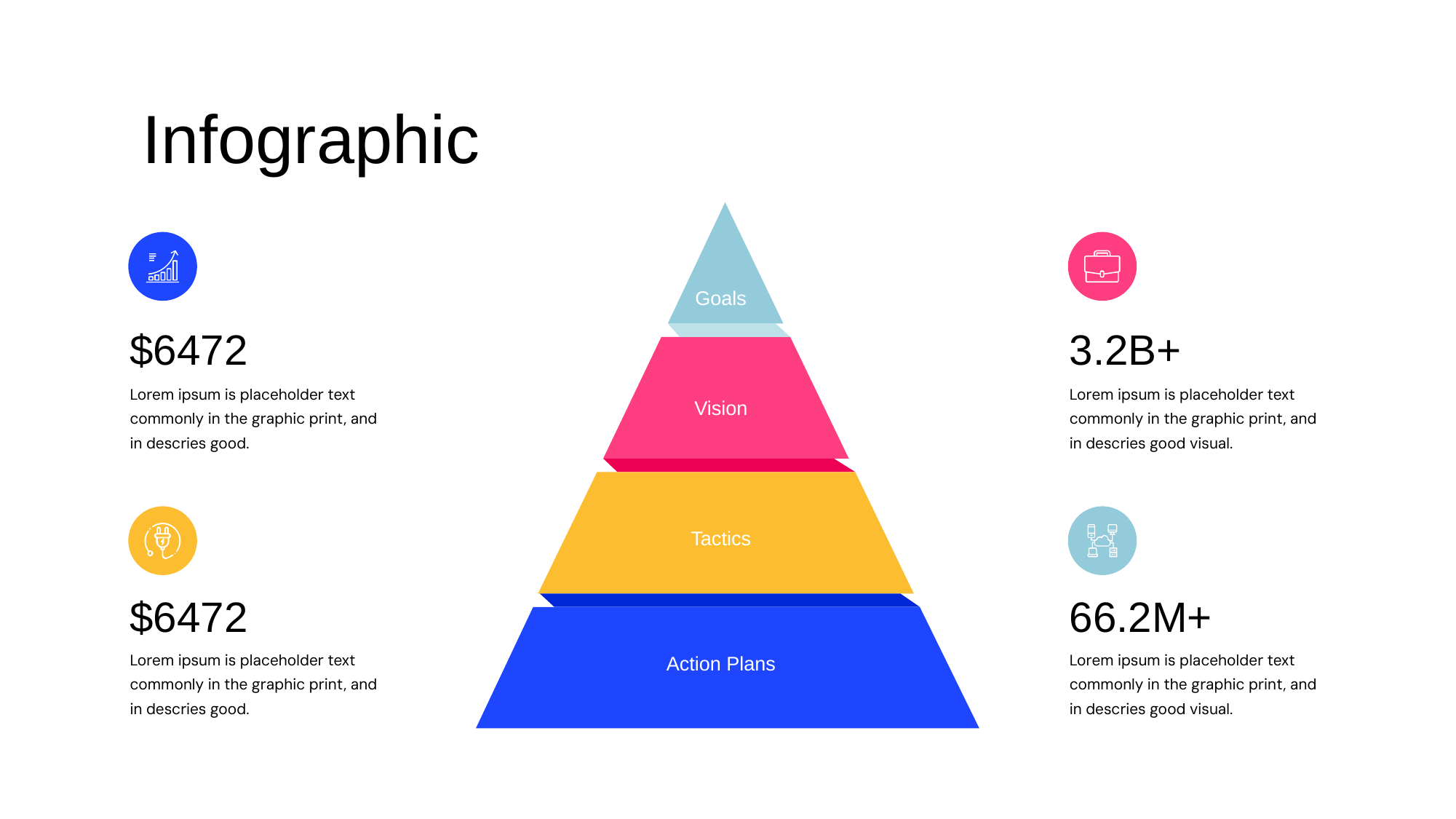

Infographic

Goals
Vision
Tactics
Action Plans

$6472
3.2B+
Lorem ipsum is placeholder text commonly in the graphic print, and in descries good.
Lorem ipsum is placeholder text commonly in the graphic print, and in descries good visual.

$6472
66.2M+
Lorem ipsum is placeholder text commonly in the graphic print, and in descries good.
Lorem ipsum is placeholder text commonly in the graphic print, and in descries good visual.